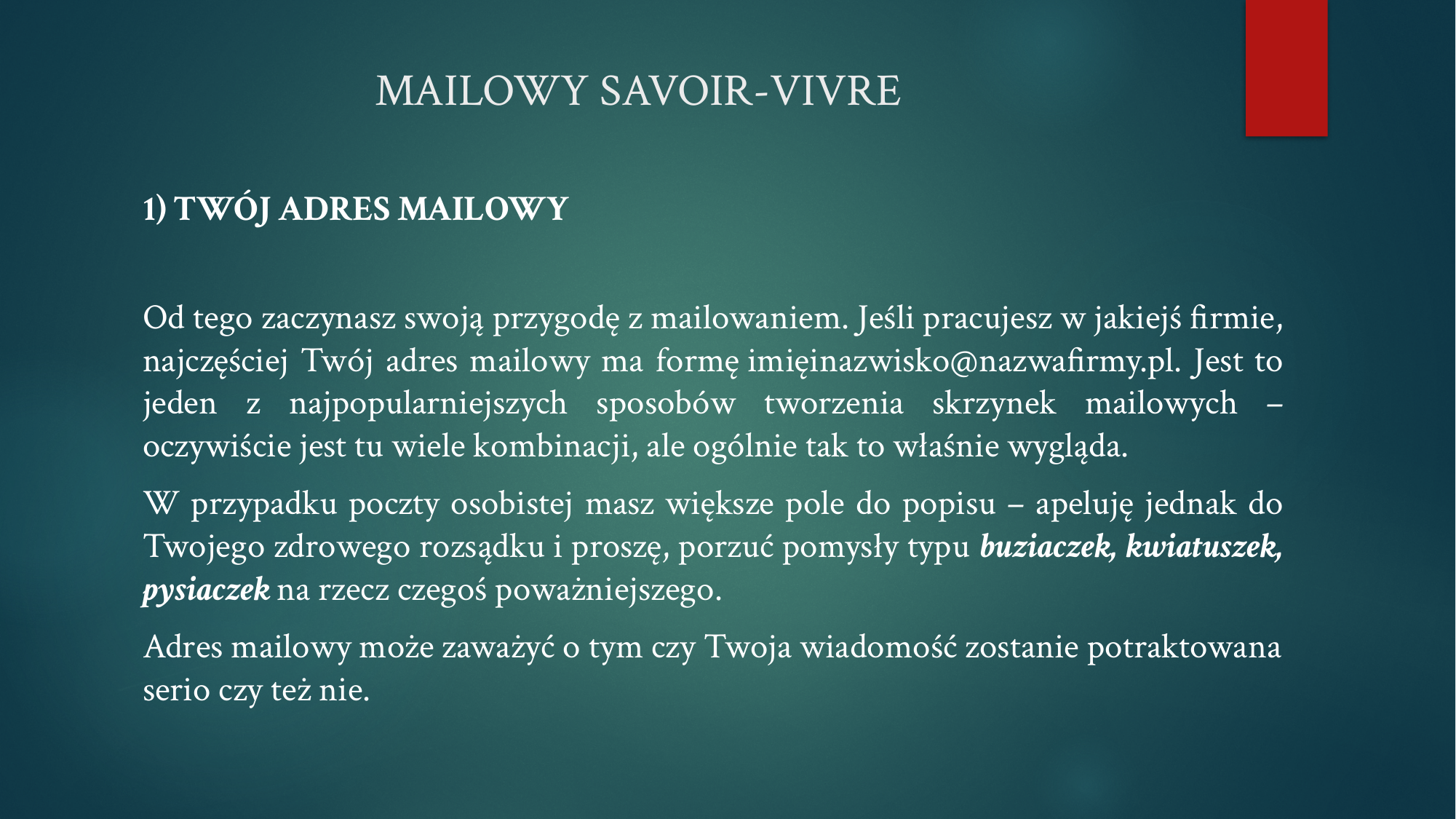

# MAILOWY SAVOIR-VIVRE

1) TWÓJ ADRES MAILOWY

Od tego zaczynasz swoją przygodę z mailowaniem. Jeśli pracujesz w jakiejś firmie, najczęściej Twój adres mailowy ma formę imięinazwisko@nazwafirmy.pl. Jest to jeden z najpopularniejszych sposobów tworzenia skrzynek mailowych – oczywiście jest tu wiele kombinacji, ale ogólnie tak to właśnie wygląda.
W przypadku poczty osobistej masz większe pole do popisu – apeluję jednak do Twojego zdrowego rozsądku i proszę, porzuć pomysły typu buziaczek, kwiatuszek, pysiaczek na rzecz czegoś poważniejszego.
Adres mailowy może zaważyć o tym czy Twoja wiadomość zostanie potraktowana serio czy też nie.